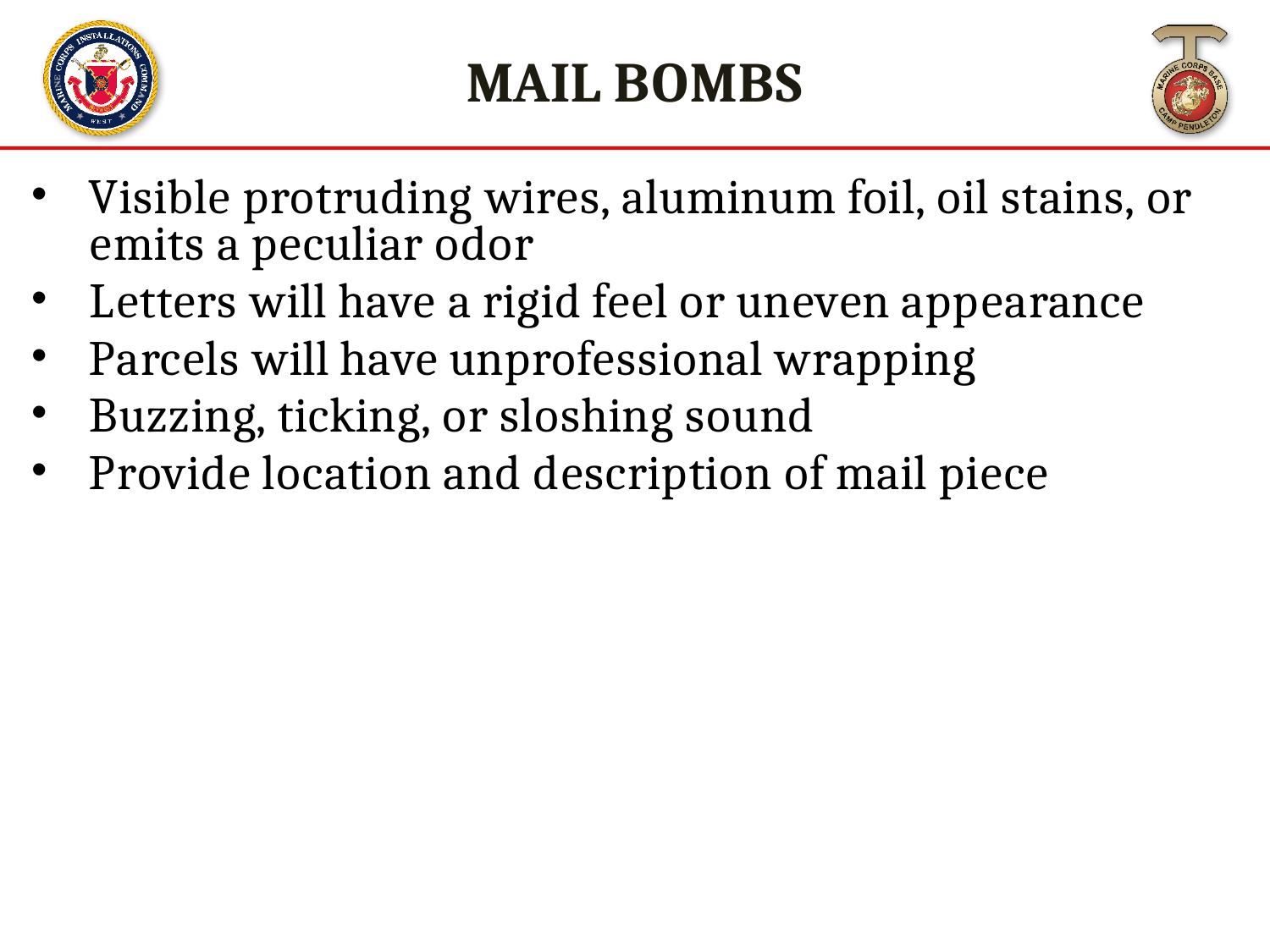

MAIL BOMBS
Visible protruding wires, aluminum foil, oil stains, or emits a peculiar odor
Letters will have a rigid feel or uneven appearance
Parcels will have unprofessional wrapping
Buzzing, ticking, or sloshing sound
Provide location and description of mail piece